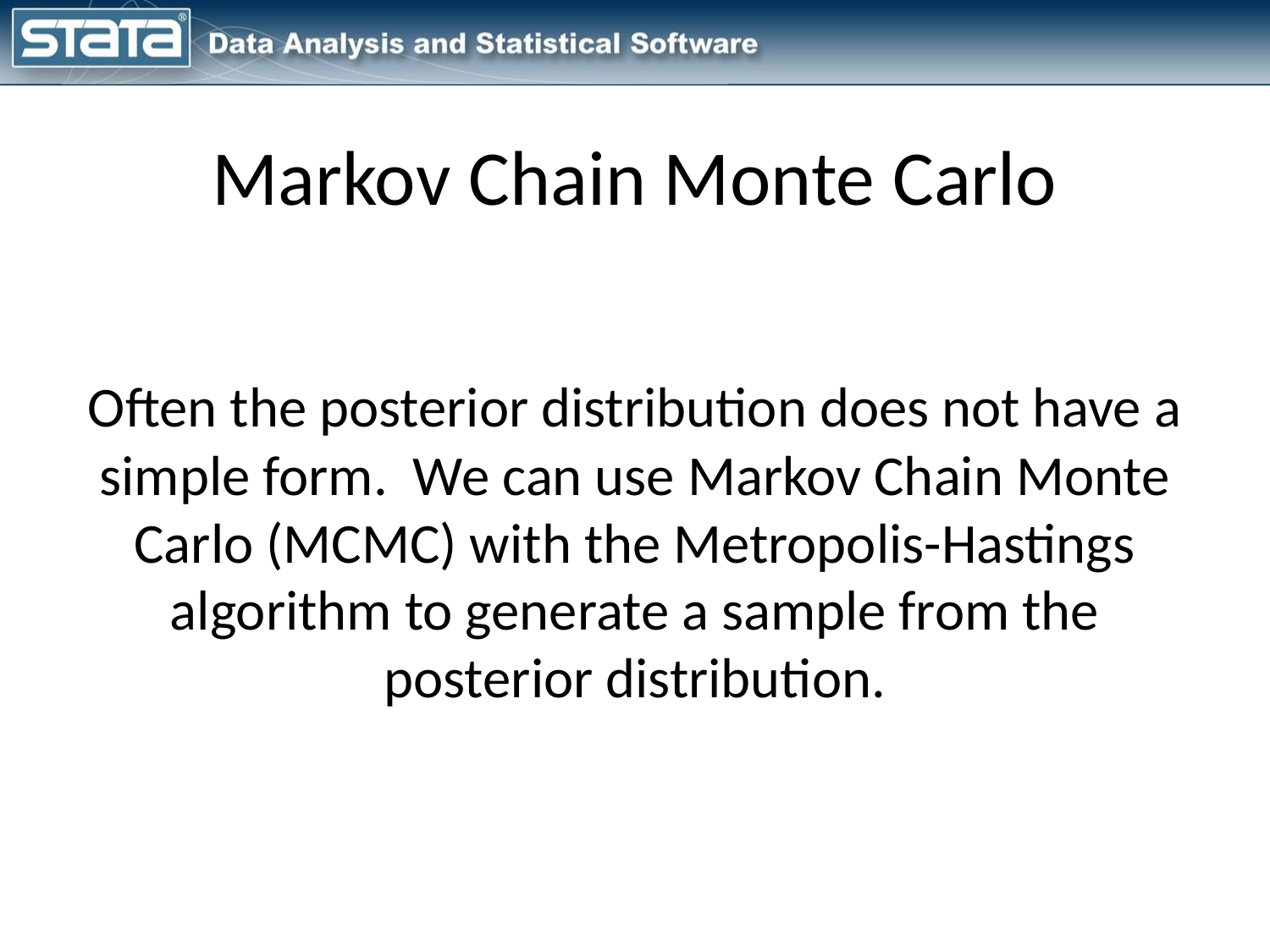

# Markov Chain Monte Carlo

Often the posterior distribution does not have a simple form.  We can use Markov Chain Monte Carlo (MCMC) with the Metropolis-Hastings algorithm to generate a sample from the posterior distribution.